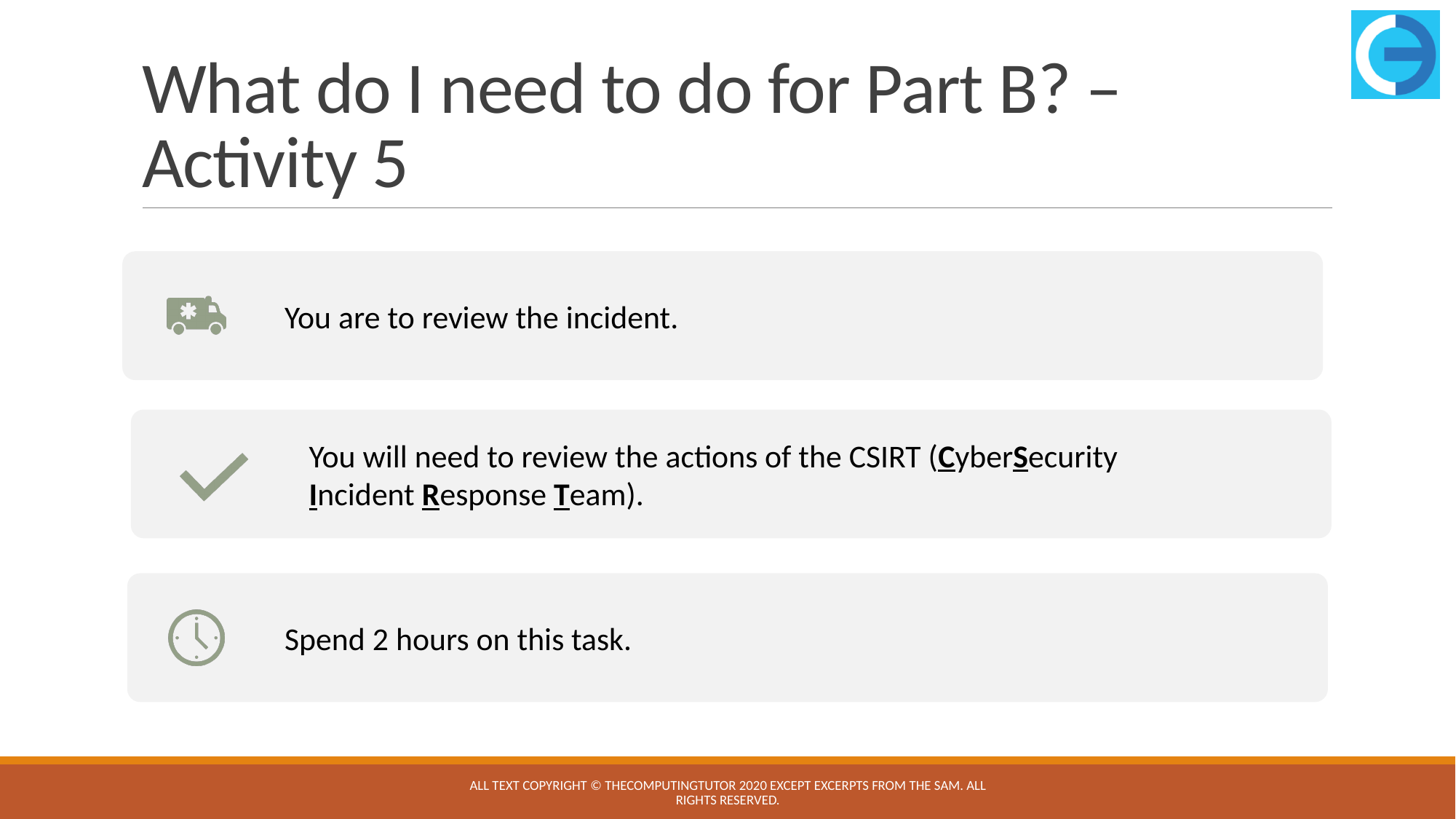

# What do I need to do for Part B? – Activity 5
You are to review the incident.

You will need to review the actions of the CSIRT (CyberSecurity Incident Response Team).

Spend 2 hours on this task.

All text copyright © TheComputingTutor 2020 except excerpts from the SAM. All rights Reserved.